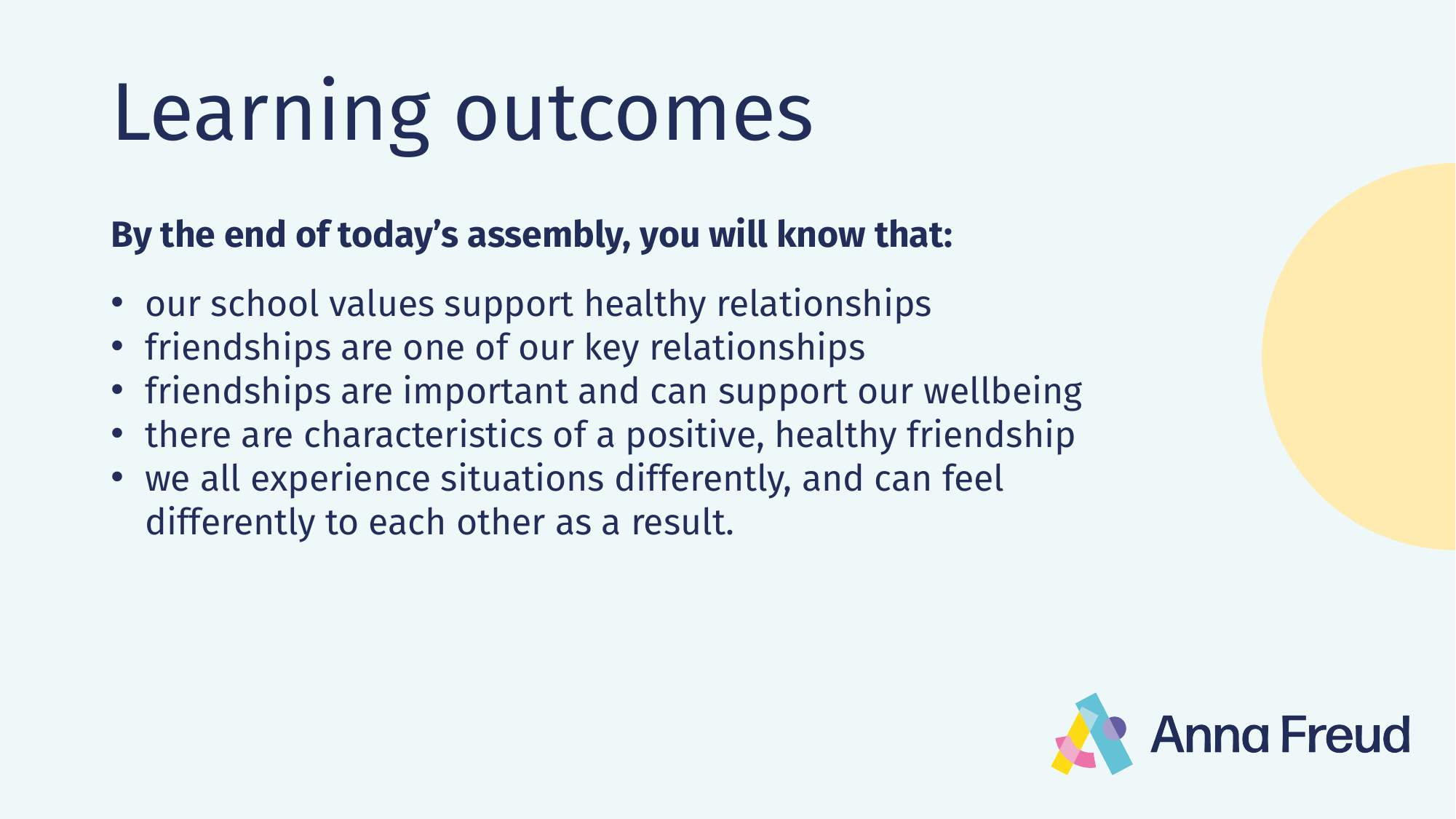

# Learning outcomes
By the end of today’s assembly, you will know that:

our school values support healthy relationships
friendships are one of our key relationships
friendships are important and can support our wellbeing
there are characteristics of a positive, healthy friendship
we all experience situations differently, and can feel
differently to each other as a result.